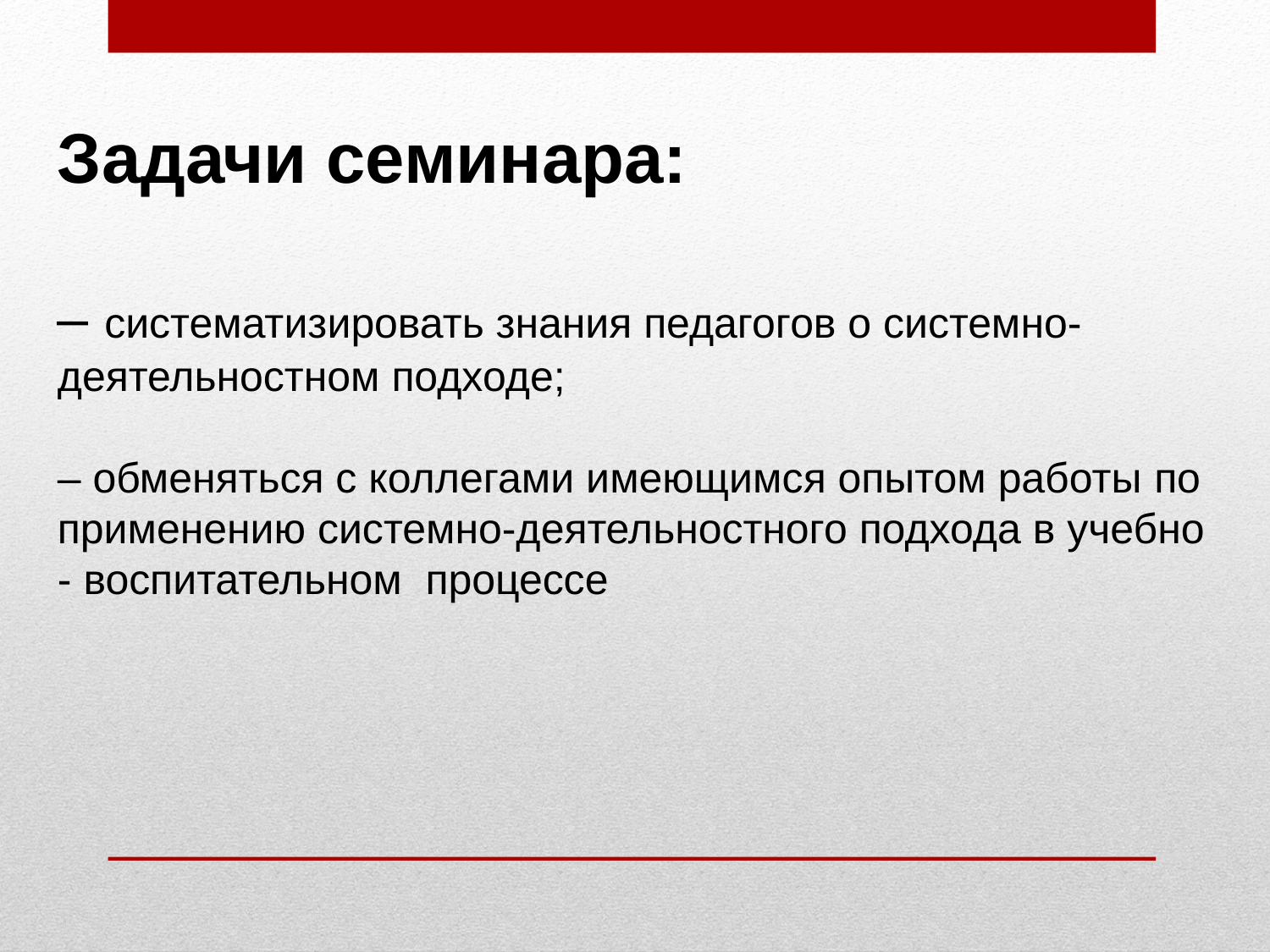

Задачи семинара:

– систематизировать знания педагогов о системно-деятельностном подходе;

– обменяться с коллегами имеющимся опытом работы по применению системно-деятельностного подхода в учебно - воспитательном  процессе